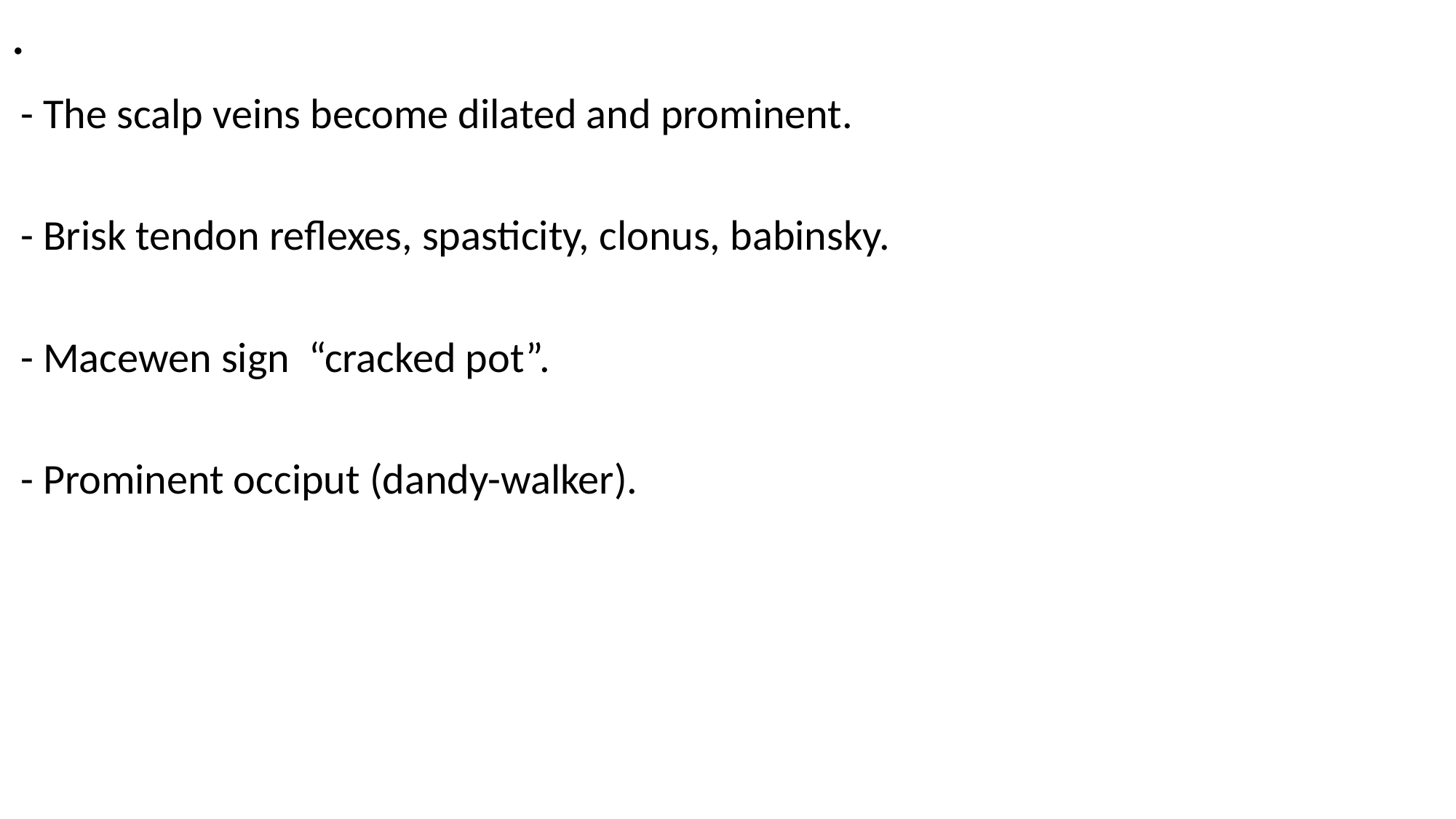

# .
 - The scalp veins become dilated and prominent.

 - Brisk tendon reflexes, spasticity, clonus, babinsky.

 - Macewen sign  “cracked pot”.

 - Prominent occiput (dandy-walker).